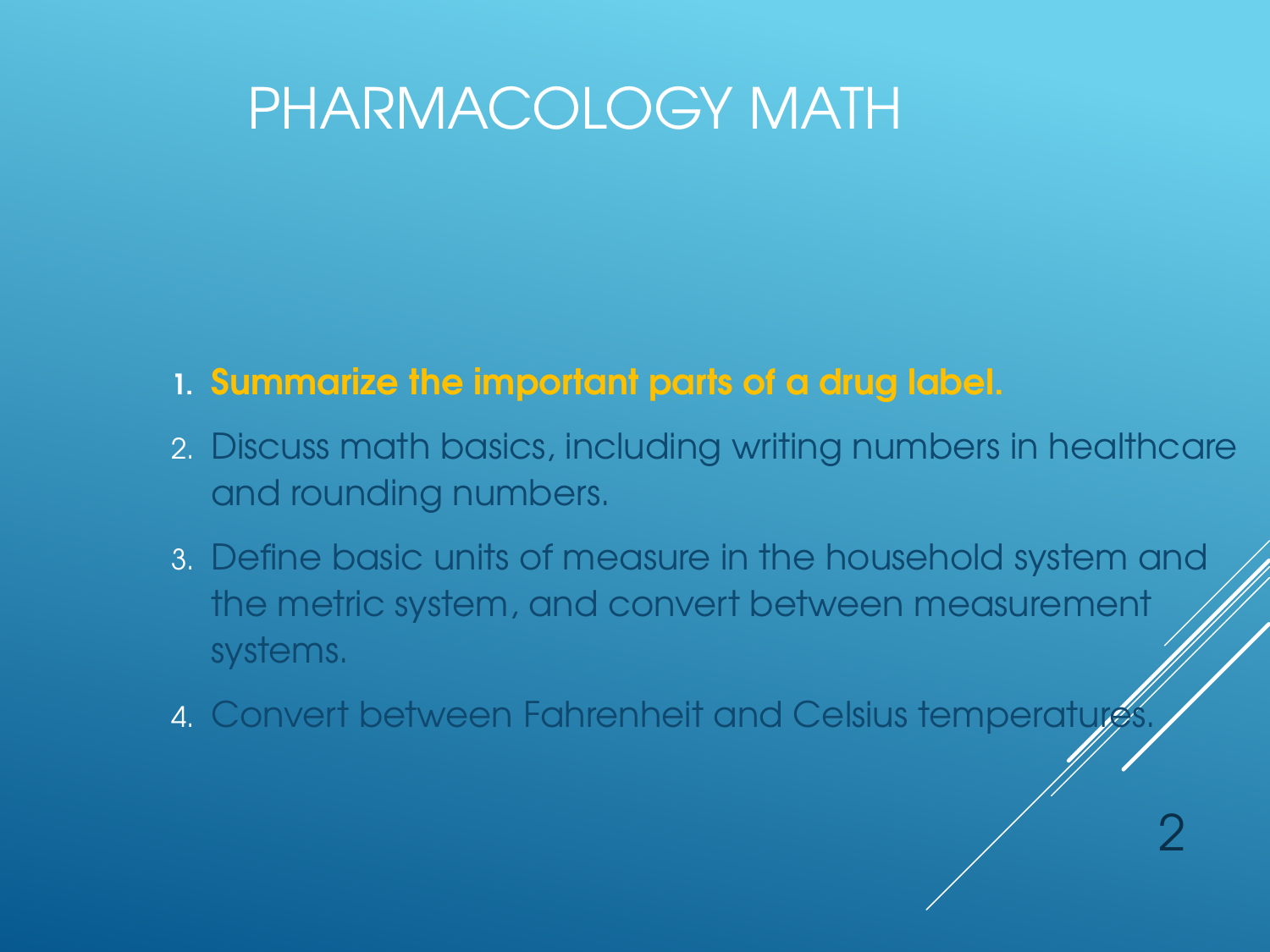

Pharmacology Math
Summarize the important parts of a drug label.
Discuss math basics, including writing numbers in healthcare and rounding numbers.
Define basic units of measure in the household system and the metric system, and convert between measurement systems.
Convert between Fahrenheit and Celsius temperatures.
2